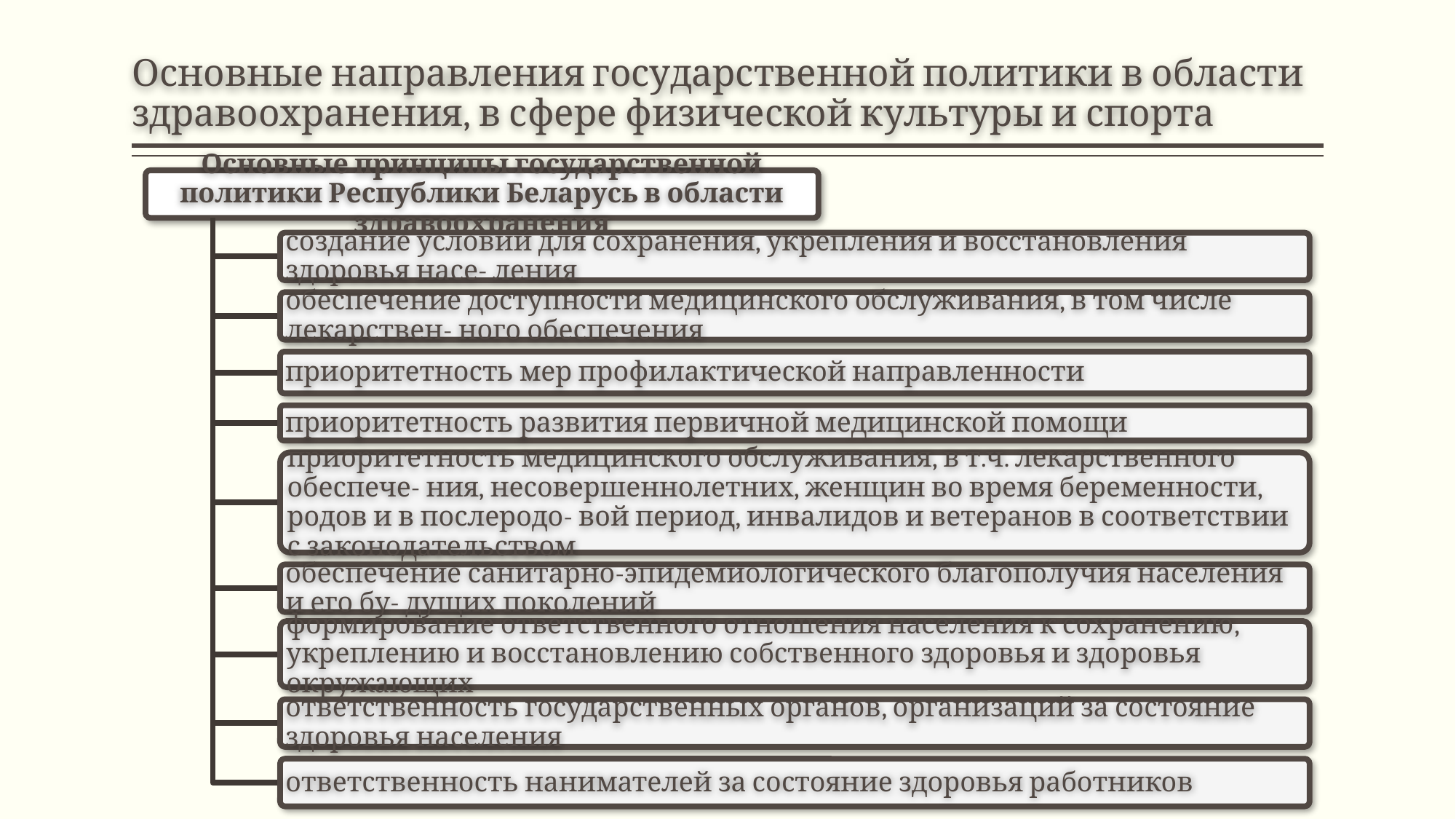

# Основные направления государственной политики в области здравоохранения, в сфере физической культуры и спорта

Основные принципы государственной политики Республики Беларусь в области здравоохранения

создание условий для сохранения, укрепления и восстановления здоровья насе- ления

обеспечение доступности медицинского обслуживания, в том числе лекарствен- ного обеспечения

приоритетность мер профилактической направленности

приоритетность развития первичной медицинской помощи

приоритетность медицинского обслуживания, в т.ч. лекарственного обеспече- ния, несовершеннолетних, женщин во время беременности, родов и в послеродо- вой период, инвалидов и ветеранов в соответствии с законодательством

обеспечение санитарно-эпидемиологического благополучия населения и его бу- дущих поколений

формирование ответственного отношения населения к сохранению, укреплению и восстановлению собственного здоровья и здоровья окружающих

ответственность государственных органов, организаций за состояние здоровья населения

ответственность нанимателей за состояние здоровья работников